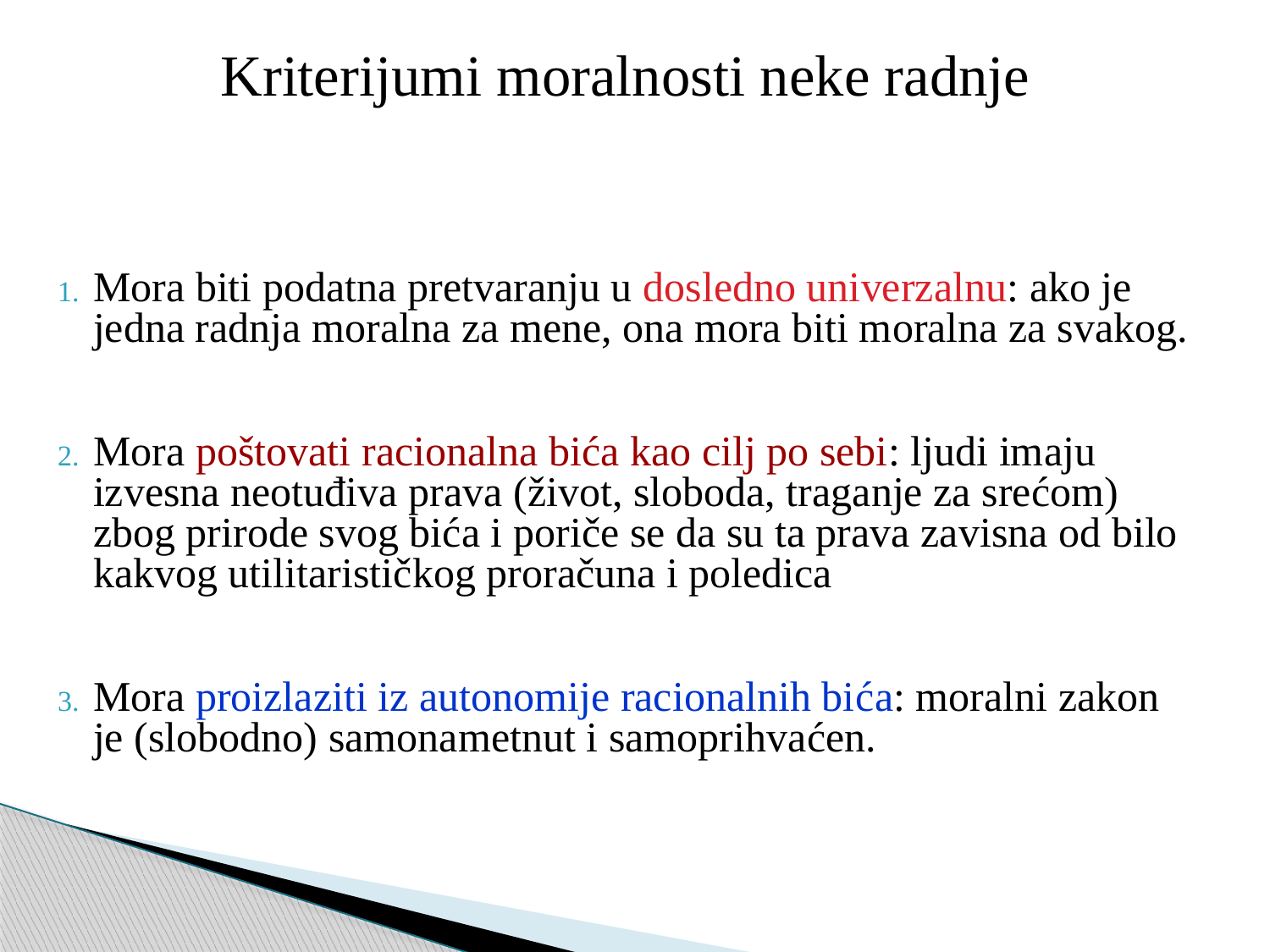

Kriterijumi moralnosti neke radnje

Mora biti podatna pretvaranju u dosledno univerzalnu: ako je jedna radnja moralna za mene, ona mora biti moralna za svakog.

Mora poštovati racionalna bića kao cilj po sebi: ljudi imaju izvesna neotuđiva prava (život, sloboda, traganje za srećom) zbog prirode svog bića i poriče se da su ta prava zavisna od bilo kakvog utilitarističkog proračuna i poledica

Mora proizlaziti iz autonomije racionalnih bića: moralni zakon je (slobodno) samonametnut i samoprihvaćen.